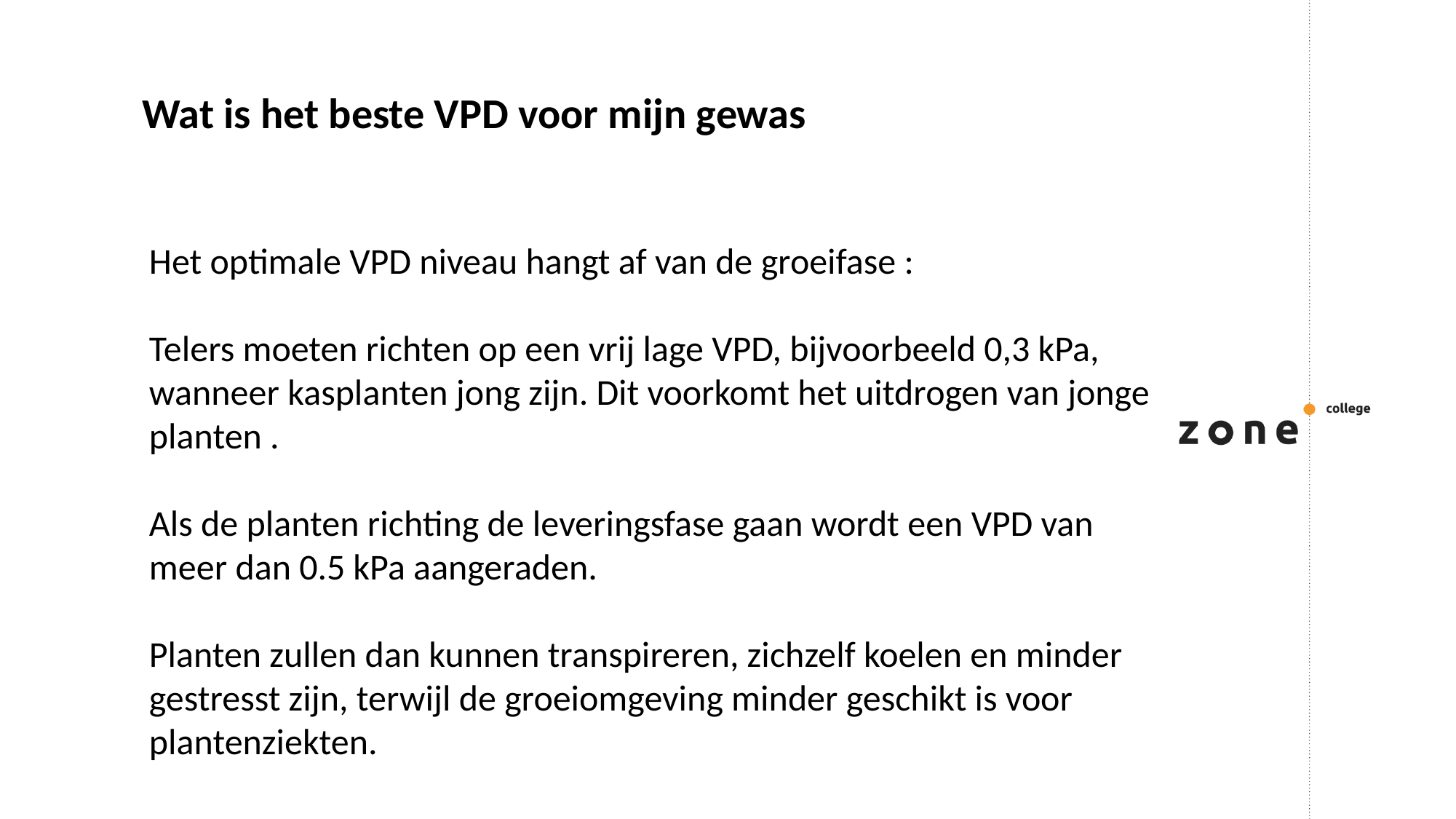

Wat is het beste VPD voor mijn gewas

Het optimale VPD niveau hangt af van de groeifase :

Telers moeten richten op een vrij lage VPD, bijvoorbeeld 0,3 kPa, wanneer kasplanten jong zijn. Dit voorkomt het uitdrogen van jonge planten .

Als de planten richting de leveringsfase gaan wordt een VPD van meer dan 0.5 kPa aangeraden.

Planten zullen dan kunnen transpireren, zichzelf koelen en minder gestresst zijn, terwijl de groeiomgeving minder geschikt is voor plantenziekten.